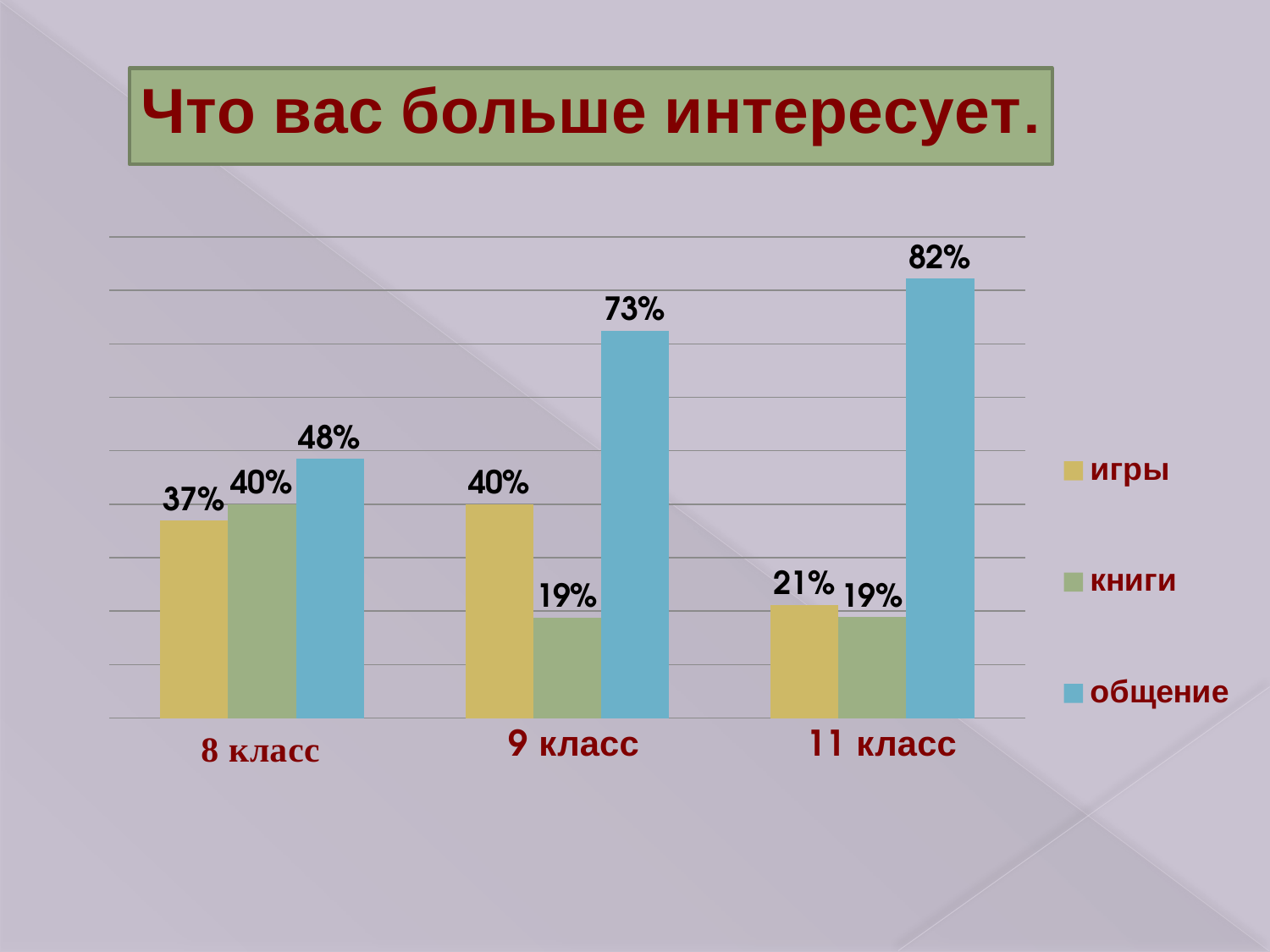

### Chart: Что вас больше интересует.

| Category | игры | книги | общение |
|---|---|---|---|
| 8-11 лет | 0.36923076923076953 | 0.4 | 0.4846153846153846 |
| 12-14 лет | 0.4 | 0.1875000000000001 | 0.7250000000000004 |
| 15-18 лет | 0.21111111111111125 | 0.1888888888888889 | 0.8222222222222222 |